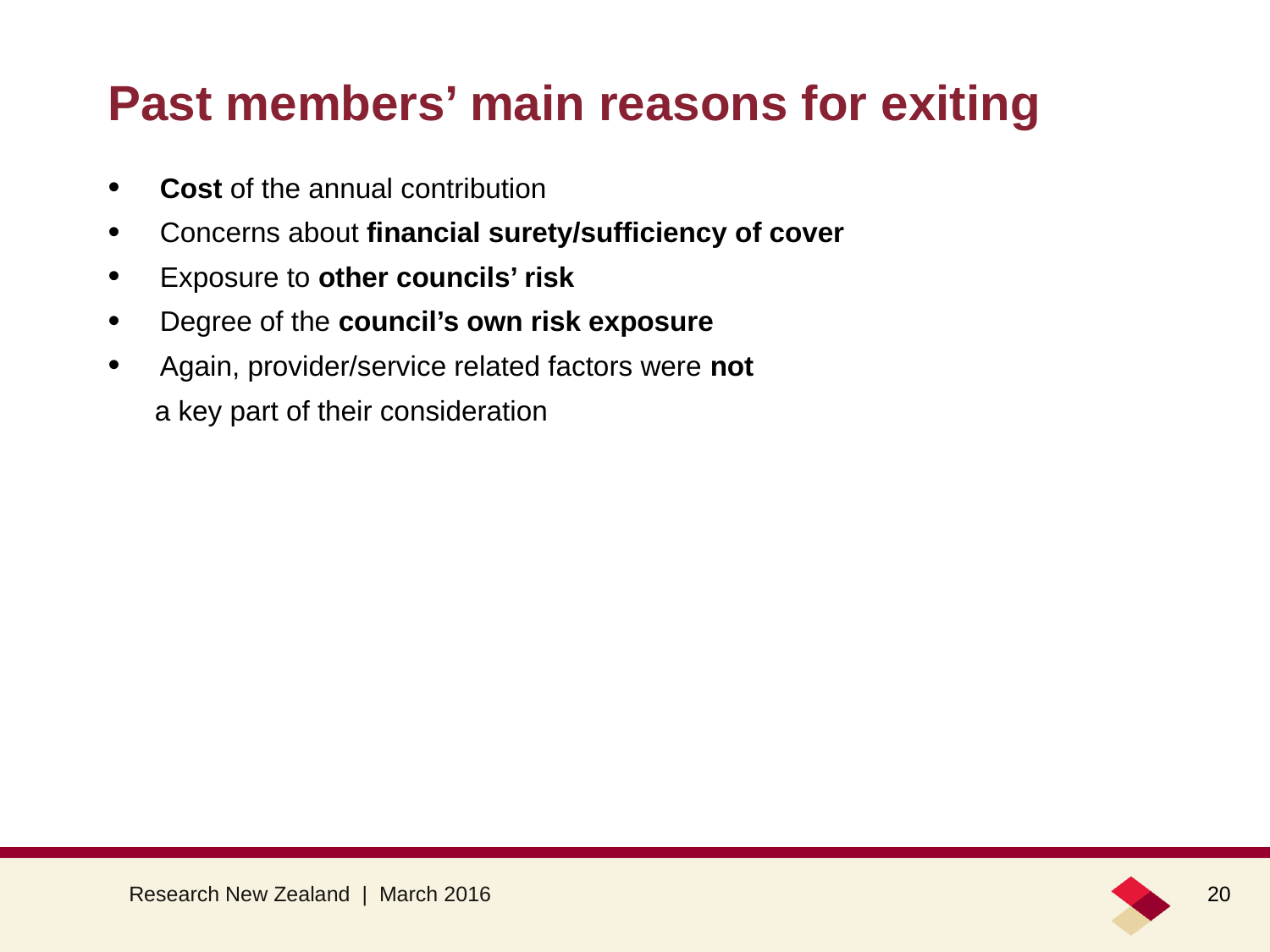

# Past members’ main reasons for exiting
Cost of the annual contribution
Concerns about financial surety/sufficiency of cover
Exposure to other councils’ risk
Degree of the council’s own risk exposure
Again, provider/service related factors were not
      a key part of their consideration